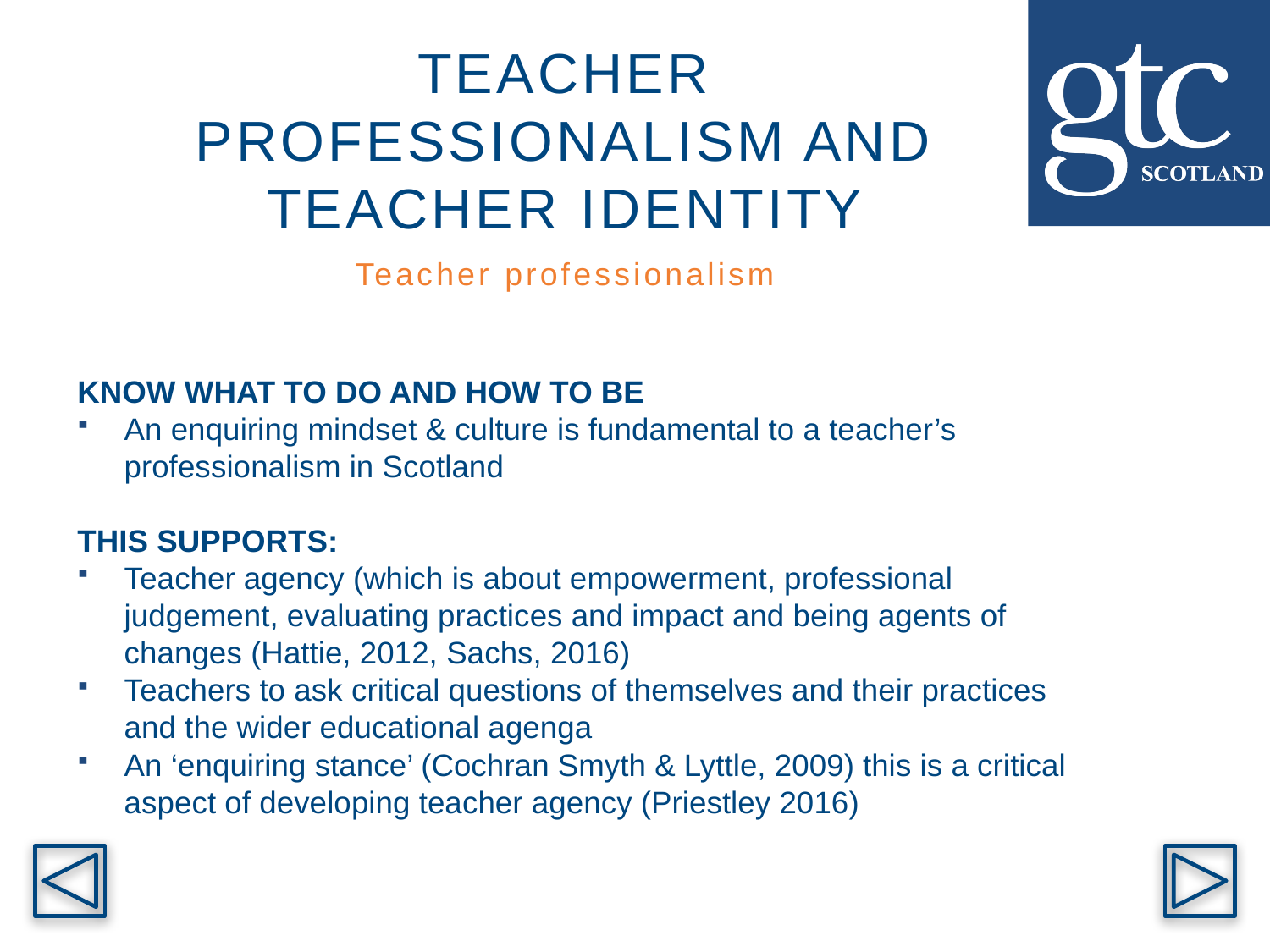

TEACHER PROFESSIONALISM AND TEACHER IDENTITY
Teacher professionalism
KNOW WHAT TO DO AND HOW TO BE
An enquiring mindset & culture is fundamental to a teacher’s professionalism in Scotland

THIS SUPPORTS:
Teacher agency (which is about empowerment, professional judgement, evaluating practices and impact and being agents of changes (Hattie, 2012, Sachs, 2016)
Teachers to ask critical questions of themselves and their practices and the wider educational agenga
An ‘enquiring stance’ (Cochran Smyth & Lyttle, 2009) this is a critical aspect of developing teacher agency (Priestley 2016)